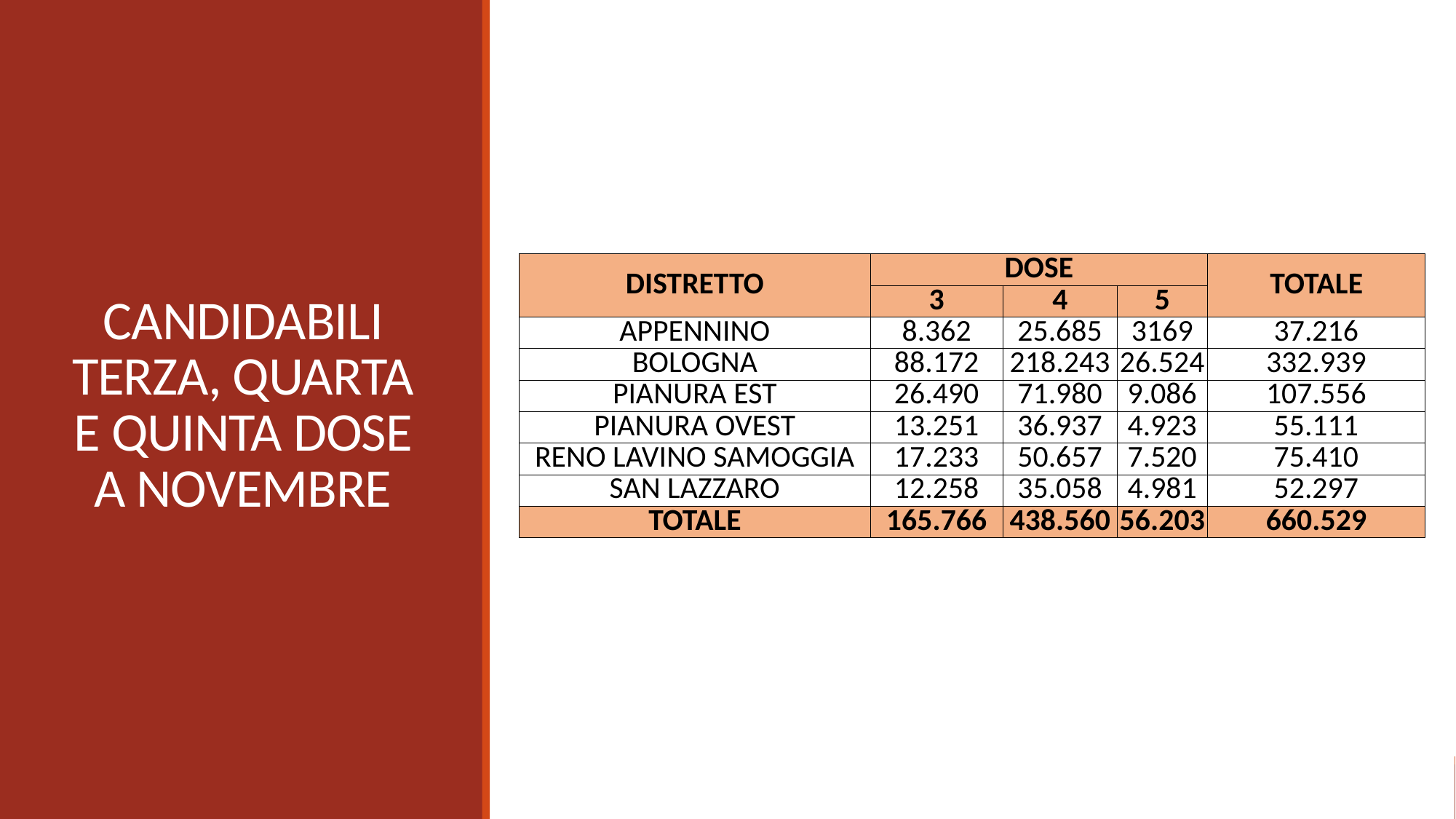

# Candidabili terza, quarta e quinta dose a novembre
| DISTRETTO | DOSE |  |  | TOTALE |
| --- | --- | --- | --- | --- |
|  | 3 | 4 | 5 |  |
| APPENNINO | 8.362 | 25.685 | 3169 | 37.216 |
| BOLOGNA | 88.172 | 218.243 | 26.524 | 332.939 |
| PIANURA EST | 26.490 | 71.980 | 9.086 | 107.556 |
| PIANURA OVEST | 13.251 | 36.937 | 4.923 | 55.111 |
| RENO LAVINO SAMOGGIA | 17.233 | 50.657 | 7.520 | 75.410 |
| SAN LAZZARO | 12.258 | 35.058 | 4.981 | 52.297 |
| TOTALE | 165.766 | 438.560 | 56.203 | 660.529 |